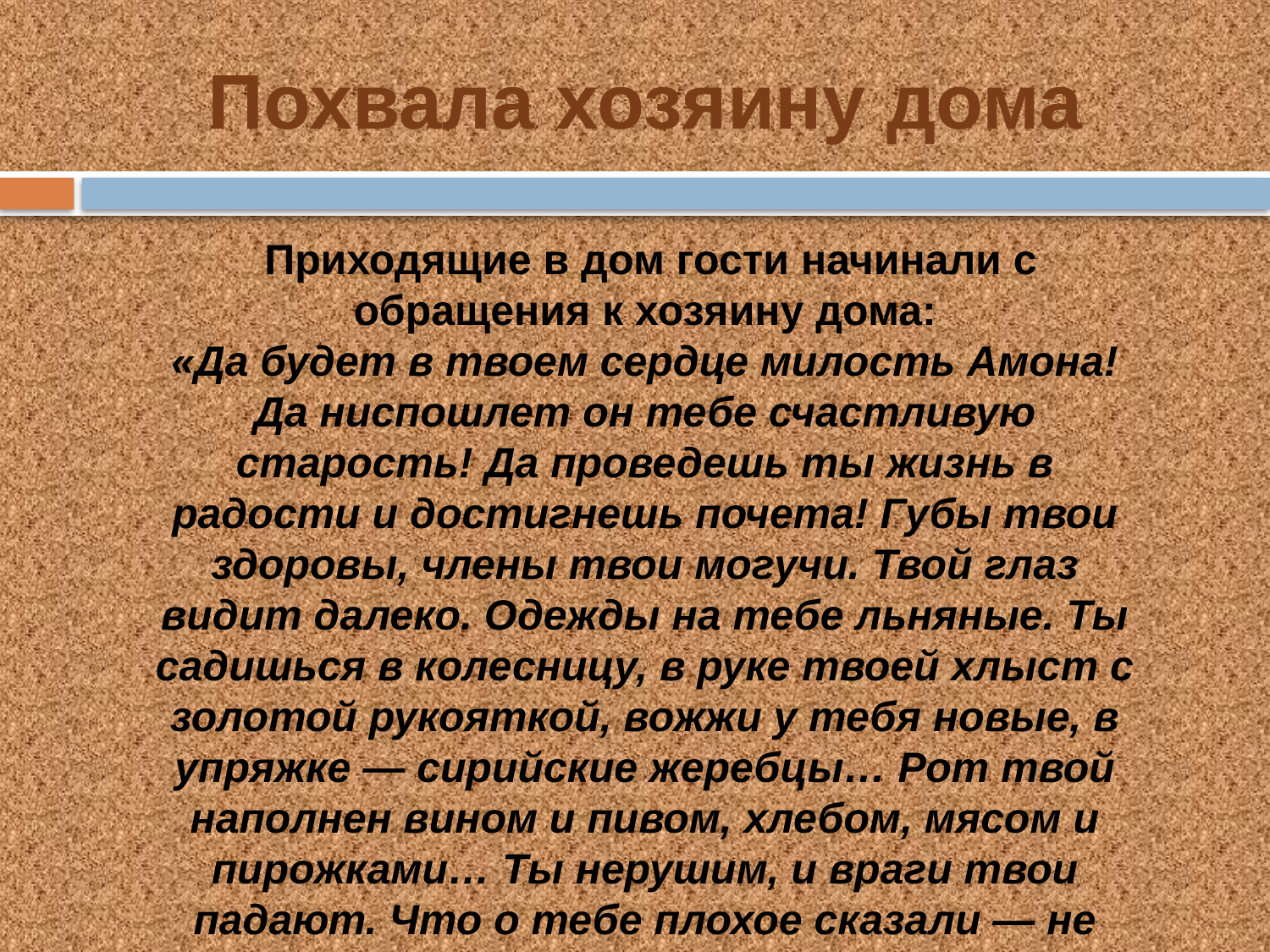

# Похвала хозяину дома

 Приходящие в дом гости начинали с обращения к хозяину дома:
«Да будет в твоем сердце милость Амона! Да ниспошлет он тебе счастливую старость! Да проведешь ты жизнь в радости и достигнешь почета! Губы твои здоровы, члены твои могучи. Твой глаз видит далеко. Одежды на тебе льняные. Ты садишься в колесницу, в руке твоей хлыст с золотой рукояткой, вожжи у тебя новые, в упряжке — сирийские жеребцы… Рот твой наполнен вином и пивом, хлебом, мясом и пирожками… Ты нерушим, и враги твои падают. Что о тебе плохое сказали — не существует».